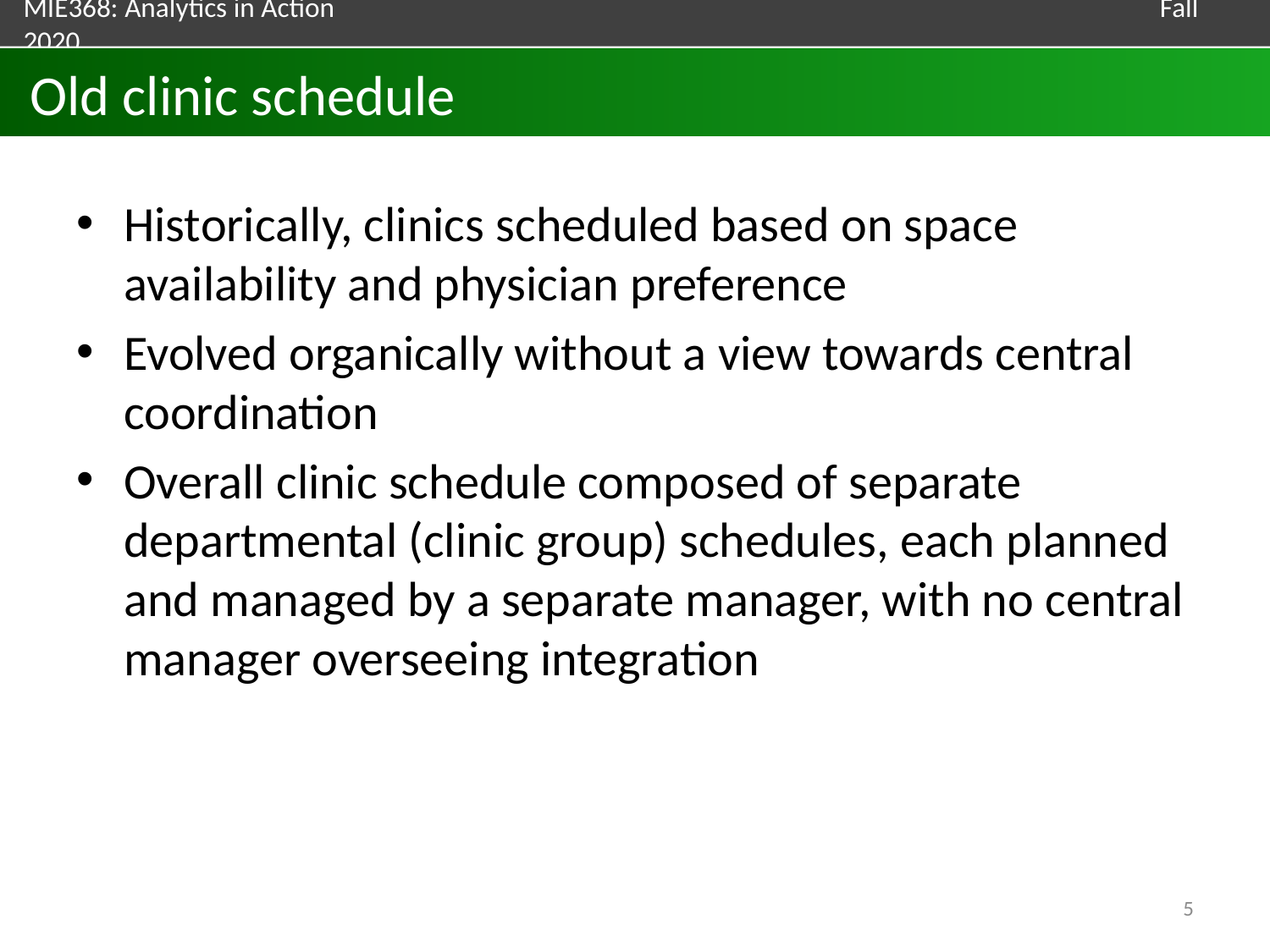

# Old clinic schedule
Historically, clinics scheduled based on space availability and physician preference
Evolved organically without a view towards central coordination
Overall clinic schedule composed of separate departmental (clinic group) schedules, each planned and managed by a separate manager, with no central manager overseeing integration
5